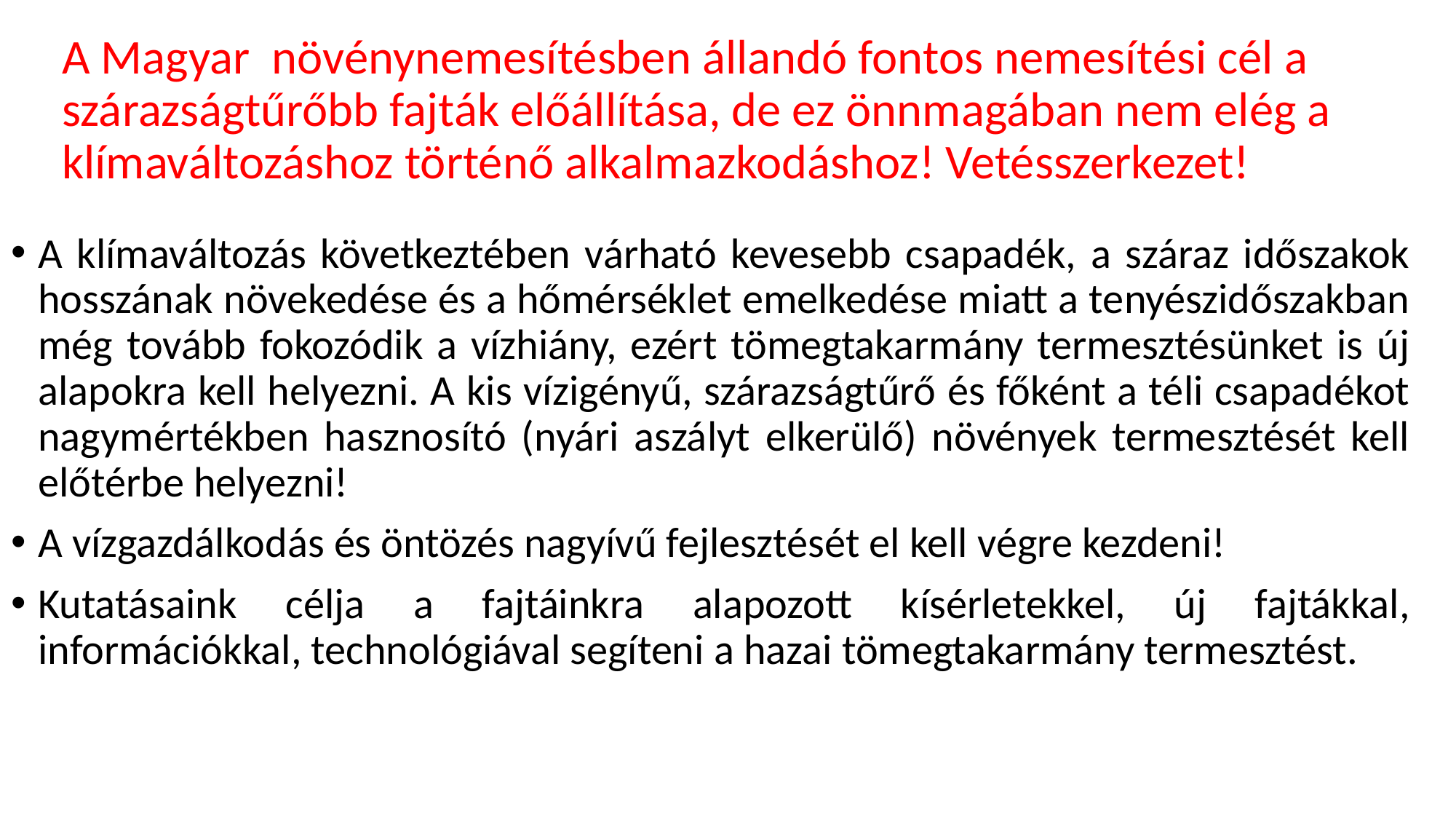

# A Magyar  növénynemesítésben állandó fontos nemesítési cél a szárazságtűrőbb fajták előállítása, de ez önnmagában nem elég a klímaváltozáshoz történő alkalmazkodáshoz! Vetésszerkezet!
A klímaváltozás következtében várható kevesebb csapadék, a száraz időszakok hosszának növekedése és a hőmérséklet emelkedése miatt a tenyészidőszakban még tovább fokozódik a vízhiány, ezért tömegtakarmány termesztésünket is új alapokra kell helyezni. A kis vízigényű, szárazságtűrő és főként a téli csapadékot nagymértékben hasznosító (nyári aszályt elkerülő) növények termesztését kell előtérbe helyezni!
A vízgazdálkodás és öntözés nagyívű fejlesztését el kell végre kezdeni!
Kutatásaink célja a fajtáinkra alapozott kísérletekkel, új fajtákkal, információkkal, technológiával segíteni a hazai tömegtakarmány termesztést.